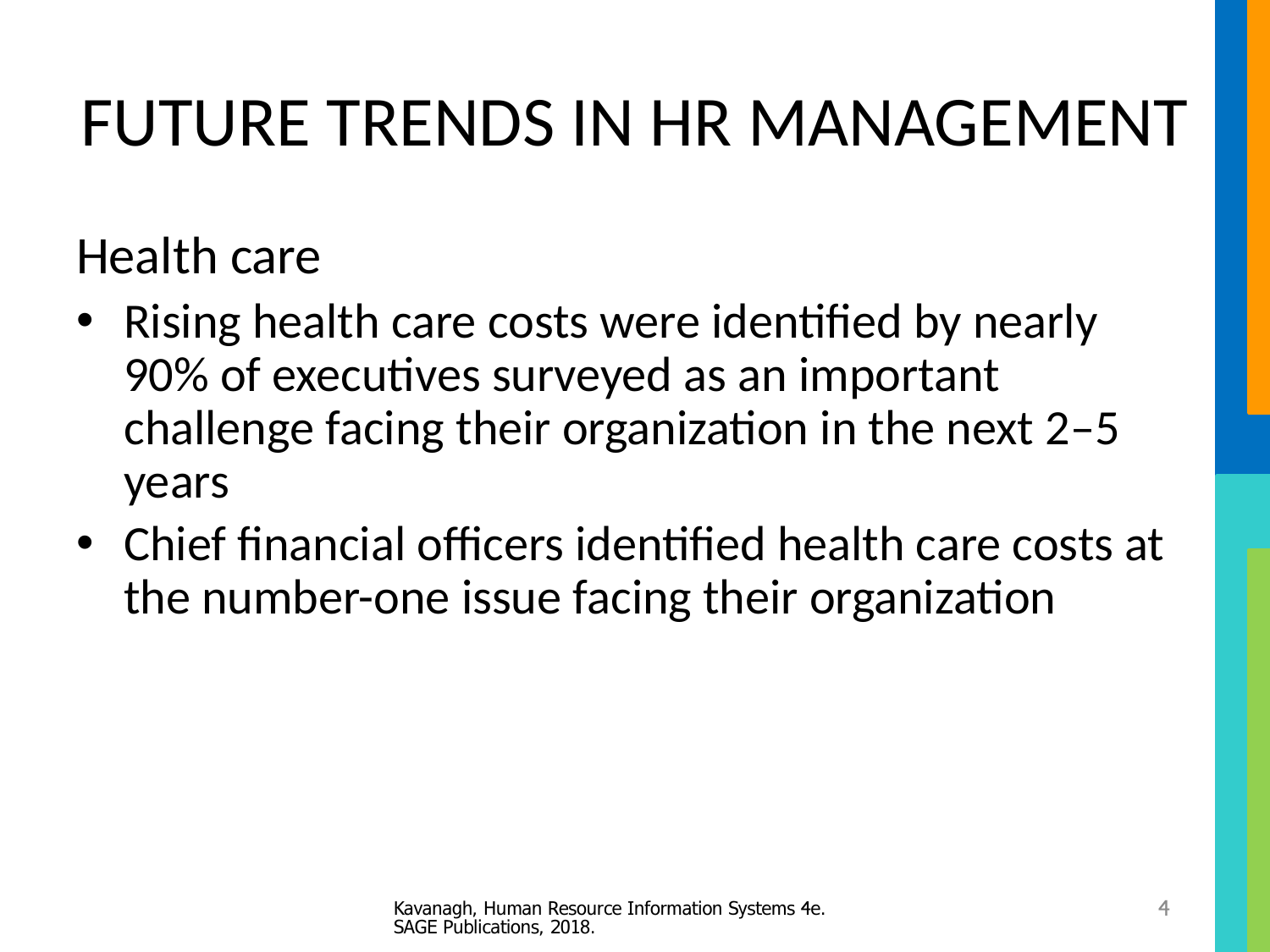

# FUTURE TRENDS IN HR MANAGEMENT
Health care
Rising health care costs were identified by nearly 90% of executives surveyed as an important challenge facing their organization in the next 2–5 years
Chief financial officers identified health care costs at the number-one issue facing their organization
Kavanagh, Human Resource Information Systems 4e. SAGE Publications, 2018.
4